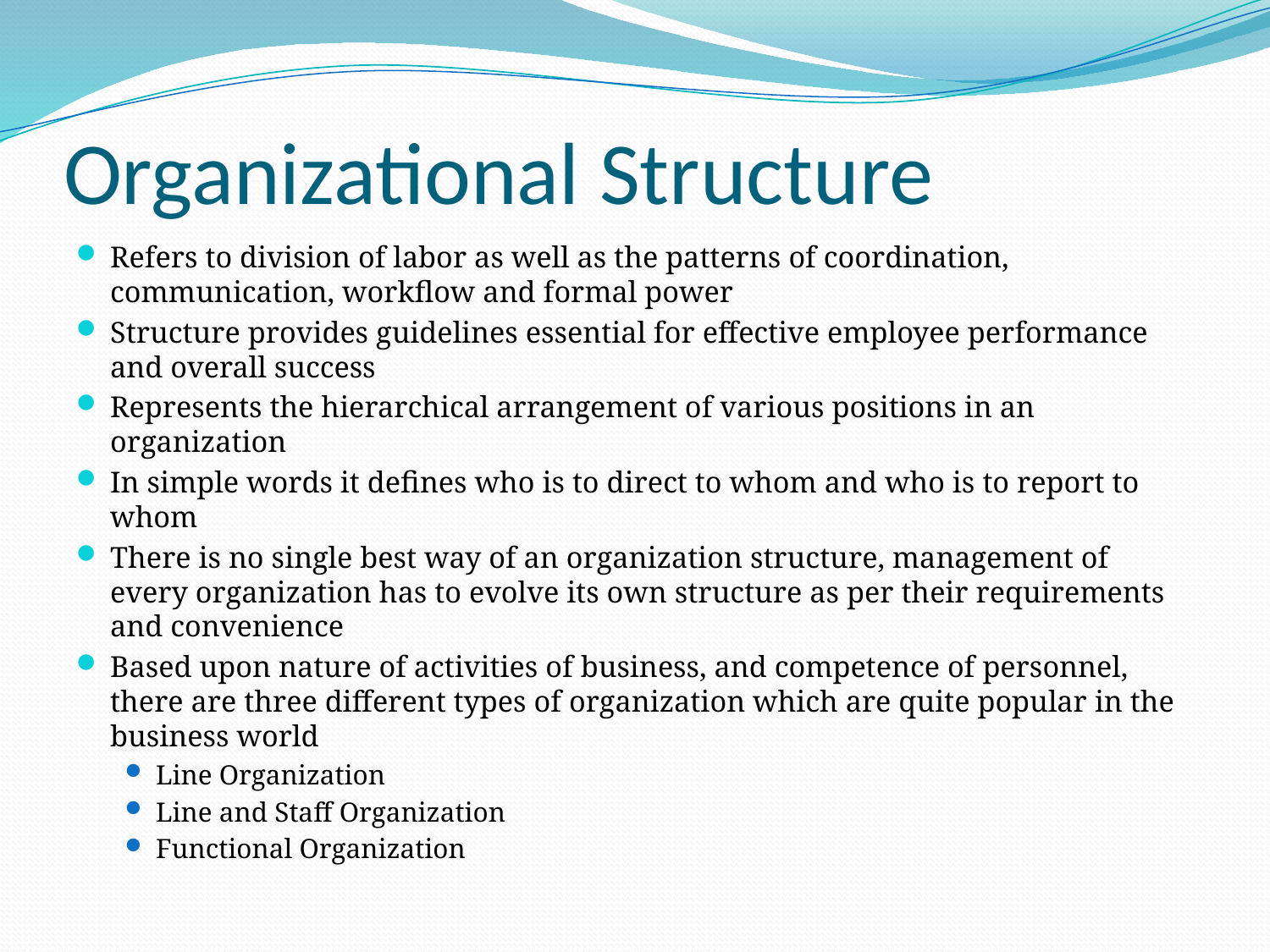

# Organizational Structure
Refers to division of labor as well as the patterns of coordination, communication, workflow and formal power
Structure provides guidelines essential for effective employee performance and overall success
Represents the hierarchical arrangement of various positions in an organization
In simple words it defines who is to direct to whom and who is to report to whom
There is no single best way of an organization structure, management of every organization has to evolve its own structure as per their requirements and convenience
Based upon nature of activities of business, and competence of personnel, there are three different types of organization which are quite popular in the business world
Line Organization
Line and Staff Organization
Functional Organization